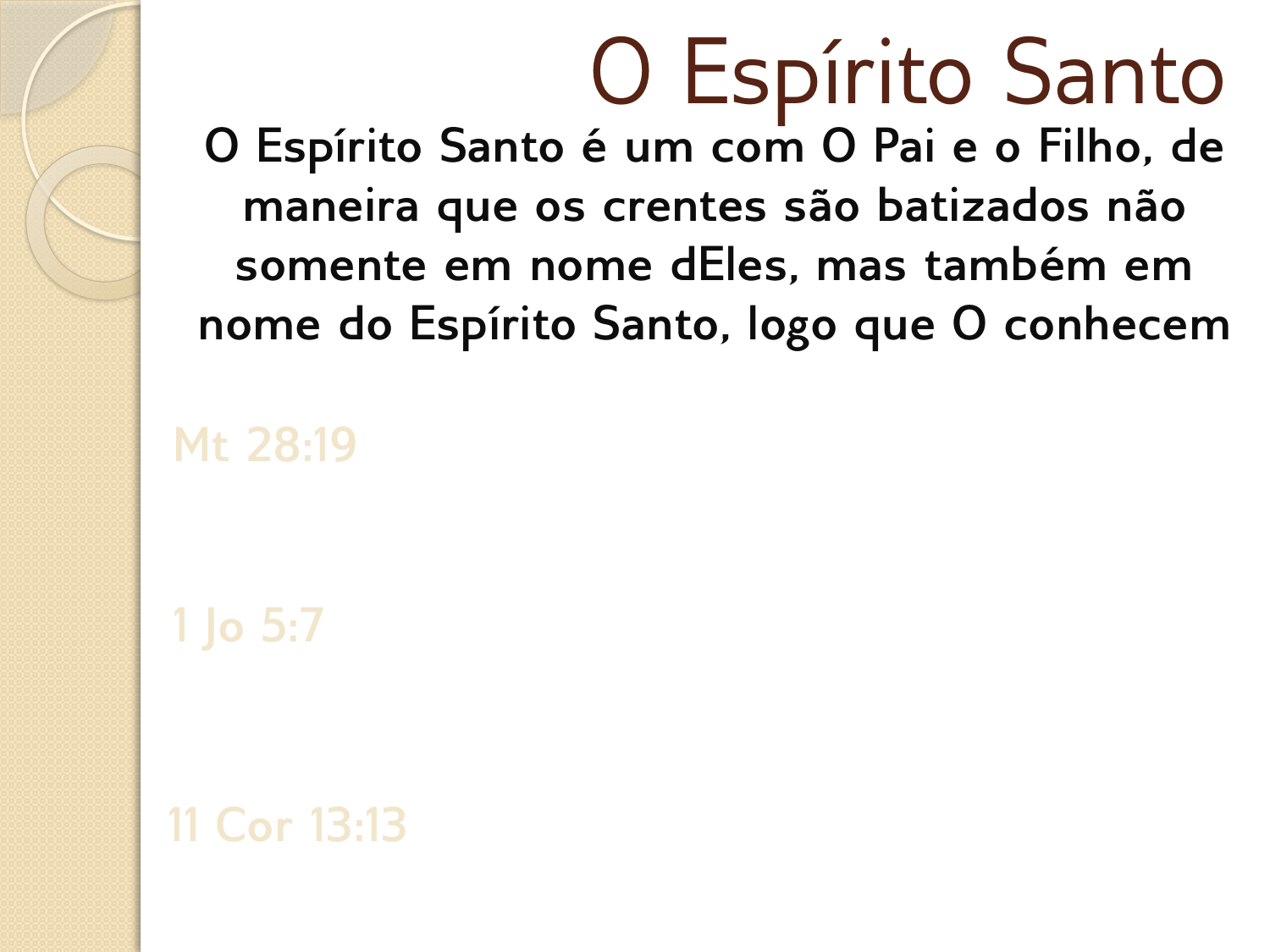

# O Espírito Santo
O Espírito Santo é um com O Pai e o Filho, de maneira que os crentes são batizados não somente em nome dEles, mas também em nome do Espírito Santo, logo que O conhecem
Mt 28:19
1 Jo 5:7
11 Cor 13:13